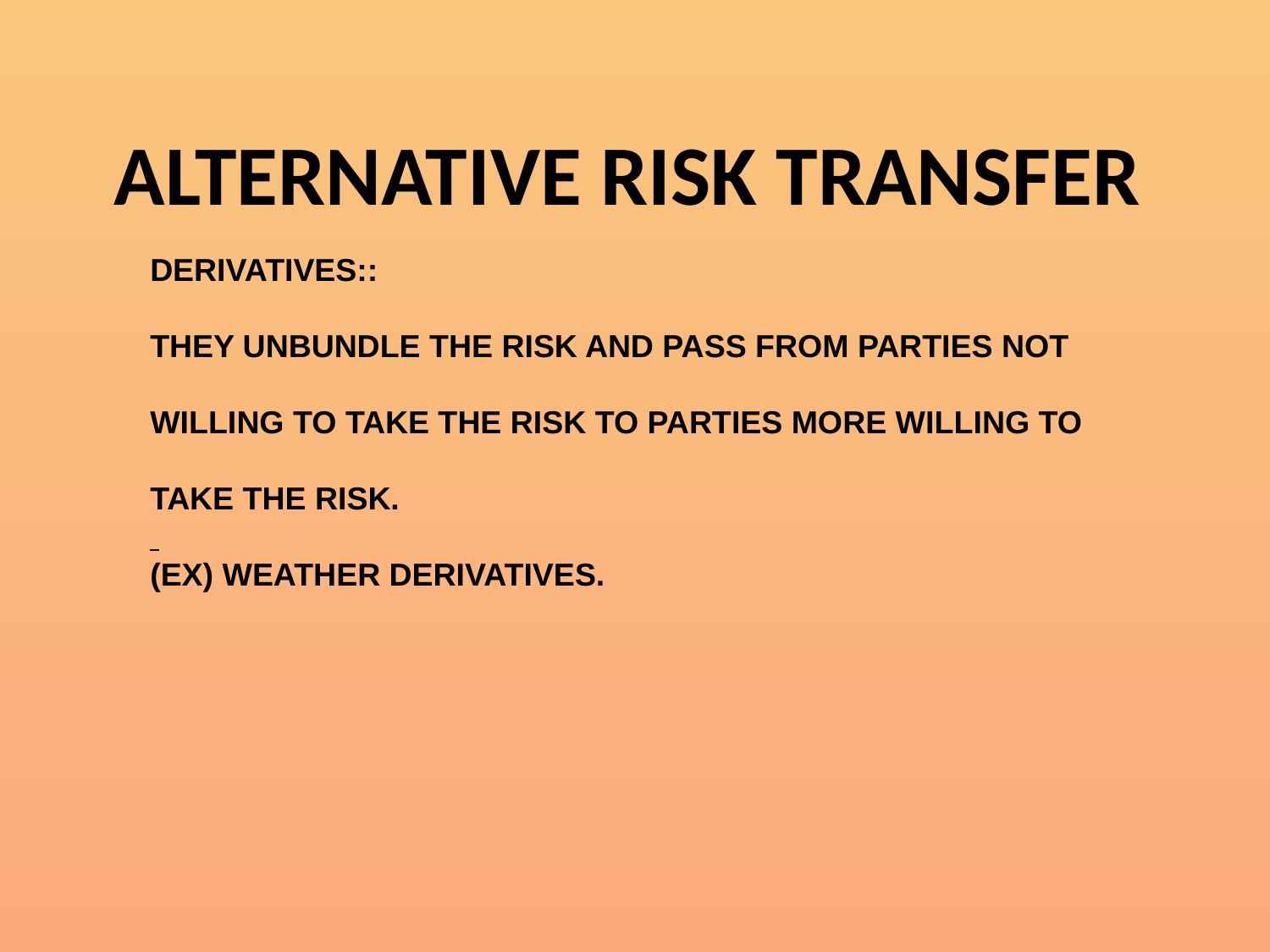

ALTERNATIVE RISK TRANSFER

DERIVATIVES::

THEY UNBUNDLE THE RISK AND PASS FROM PARTIES NOT

WILLING TO TAKE THE RISK TO PARTIES MORE WILLING TO

TAKE THE RISK.

(EX) WEATHER DERIVATIVES.